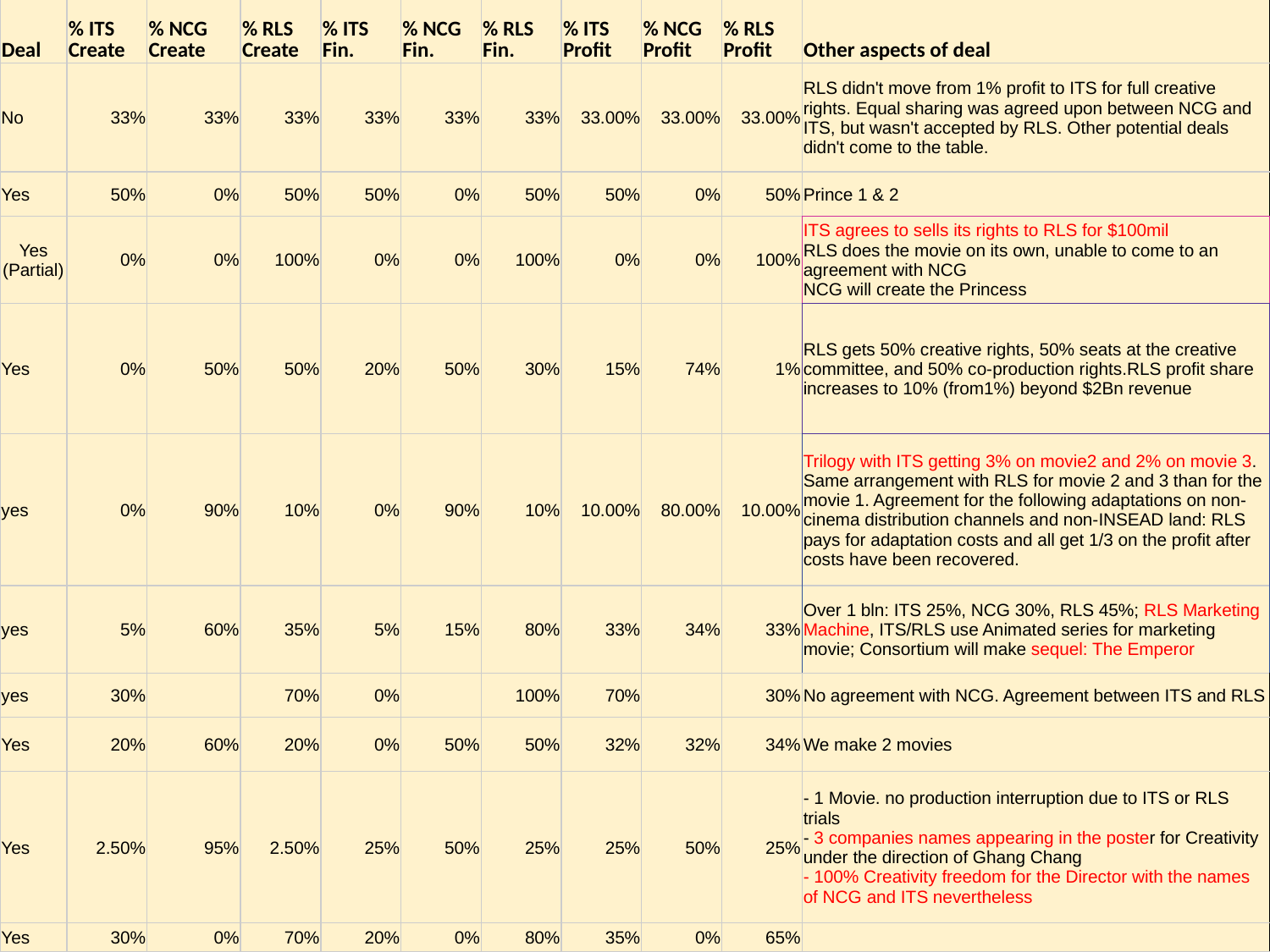

| Deal | % ITS Create | % NCG Create | % RLS Create | % ITS Fin. | % NCG Fin. | % RLS Fin. | % ITS Profit | % NCG Profit | % RLS Profit | Other aspects of deal |
| --- | --- | --- | --- | --- | --- | --- | --- | --- | --- | --- |
| No | 33% | 33% | 33% | 33% | 33% | 33% | 33.00% | 33.00% | 33.00% | RLS didn't move from 1% profit to ITS for full creative rights. Equal sharing was agreed upon between NCG and ITS, but wasn't accepted by RLS. Other potential deals didn't come to the table. |
| Yes | 50% | 0% | 50% | 50% | 0% | 50% | 50% | 0% | 50% | Prince 1 & 2 |
| Yes (Partial) | 0% | 0% | 100% | 0% | 0% | 100% | 0% | 0% | 100% | ITS agrees to sells its rights to RLS for $100mil RLS does the movie on its own, unable to come to an agreement with NCG NCG will create the Princess |
| Yes | 0% | 50% | 50% | 20% | 50% | 30% | 15% | 74% | 1% | RLS gets 50% creative rights, 50% seats at the creative committee, and 50% co-production rights.RLS profit share increases to 10% (from1%) beyond $2Bn revenue |
| yes | 0% | 90% | 10% | 0% | 90% | 10% | 10.00% | 80.00% | 10.00% | Trilogy with ITS getting 3% on movie2 and 2% on movie 3. Same arrangement with RLS for movie 2 and 3 than for the movie 1. Agreement for the following adaptations on non-cinema distribution channels and non-INSEAD land: RLS pays for adaptation costs and all get 1/3 on the profit after costs have been recovered. |
| yes | 5% | 60% | 35% | 5% | 15% | 80% | 33% | 34% | 33% | Over 1 bln: ITS 25%, NCG 30%, RLS 45%; RLS Marketing Machine, ITS/RLS use Animated series for marketing movie; Consortium will make sequel: The Emperor |
| yes | 30% |  | 70% | 0% |  | 100% | 70% |  | 30% | No agreement with NCG. Agreement between ITS and RLS |
| Yes | 20% | 60% | 20% | 0% | 50% | 50% | 32% | 32% | 34% | We make 2 movies |
| Yes | 2.50% | 95% | 2.50% | 25% | 50% | 25% | 25% | 50% | 25% | - 1 Movie. no production interruption due to ITS or RLS trials - 3 companies names appearing in the poster for Creativity under the direction of Ghang Chang - 100% Creativity freedom for the Director with the names of NCG and ITS nevertheless |
| Yes | 30% | 0% | 70% | 20% | 0% | 80% | 35% | 0% | 65% |  |